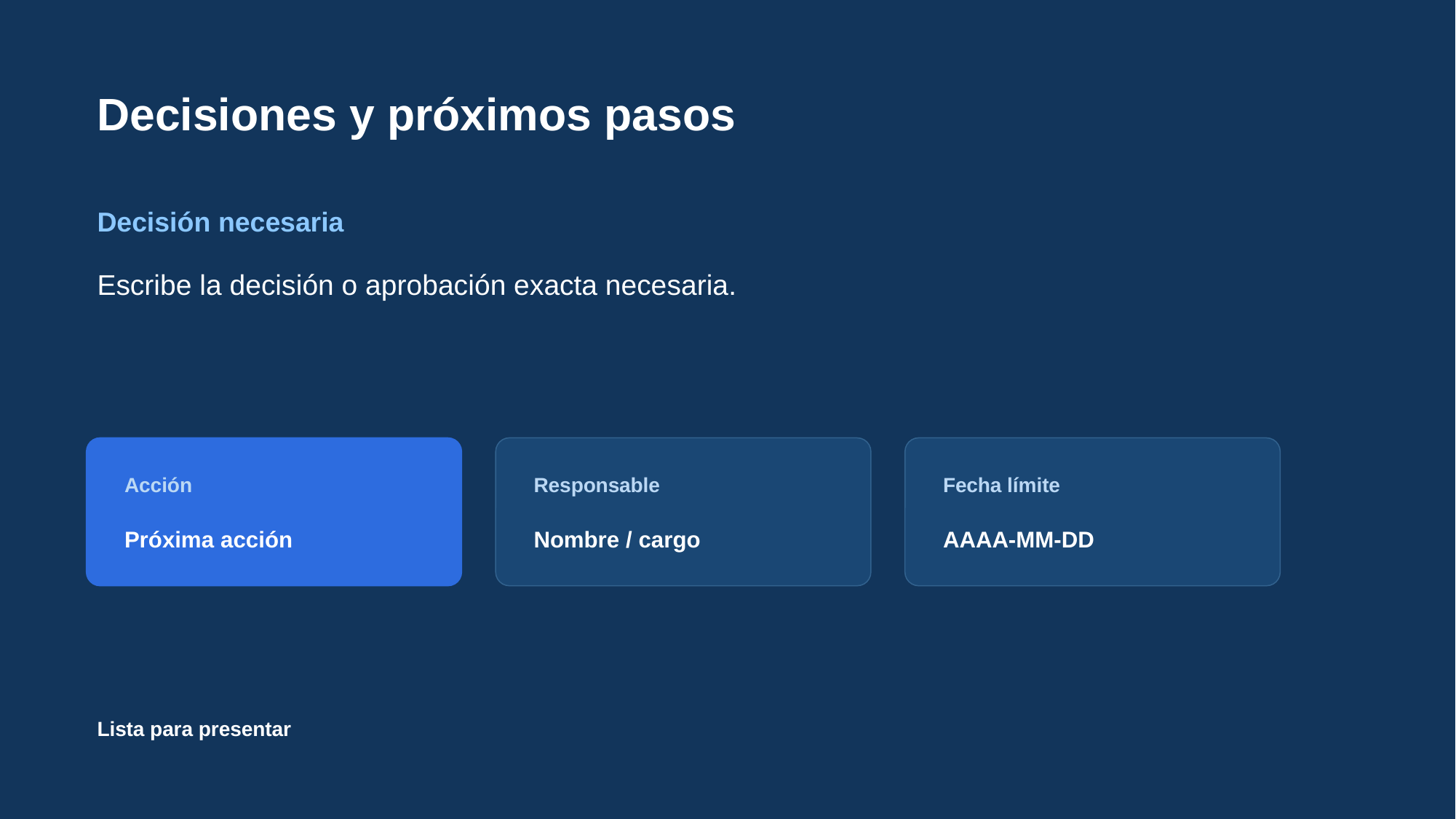

Decisiones y próximos pasos
Decisión necesaria
Escribe la decisión o aprobación exacta necesaria.

Acción
Responsable
Fecha límite
Próxima acción
Nombre / cargo
AAAA-MM-DD
Lista para presentar